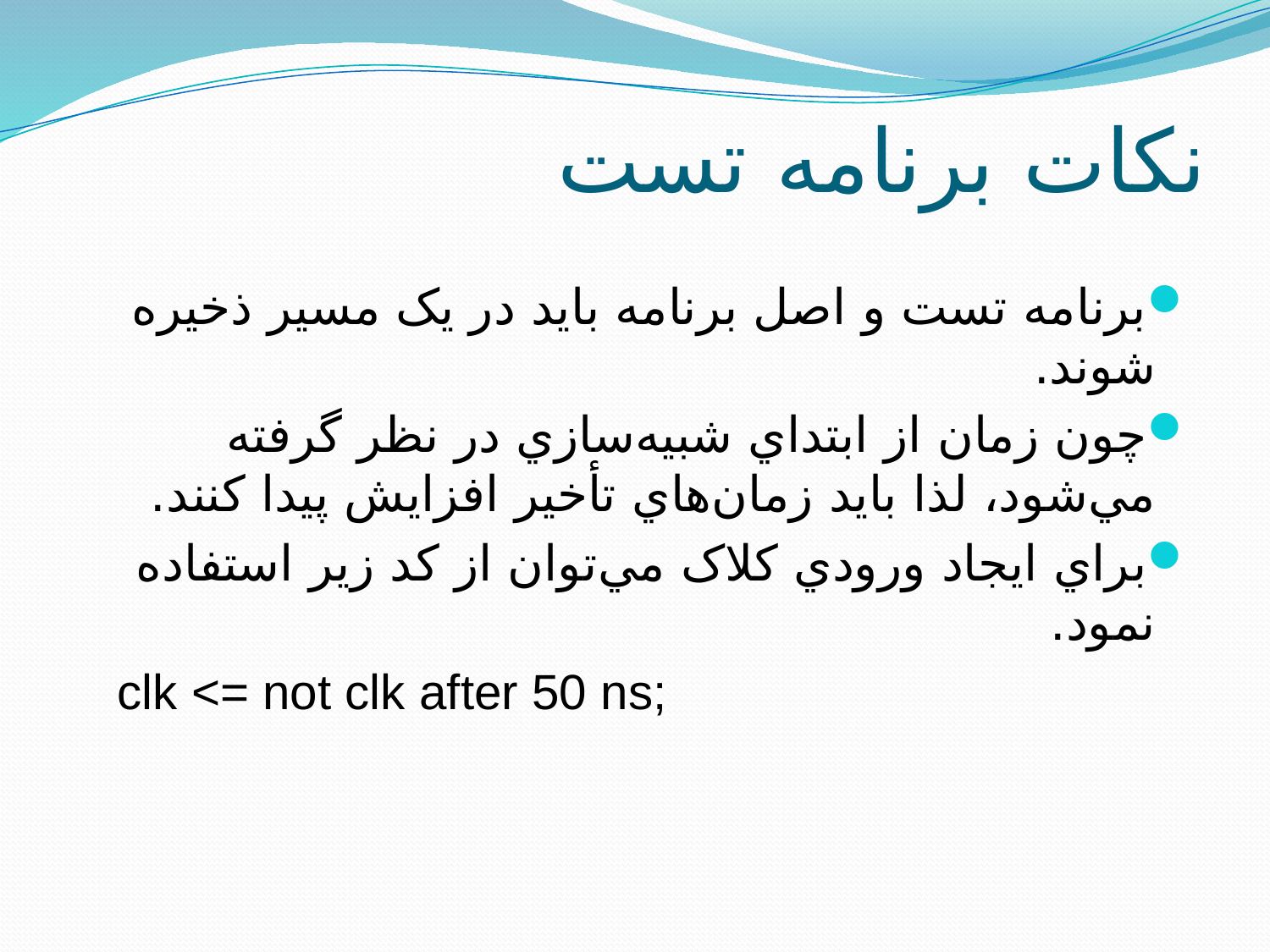

# نکات برنامه تست
برنامه تست و اصل برنامه بايد در يک مسير ذخيره شوند.
چون زمان از ابتداي شبيه‌سازي در نظر گرفته مي‌شود، لذا بايد زمان‌هاي تأخير افزايش پيدا کنند.
براي ايجاد ورودي کلاک مي‌توان از کد زير استفاده نمود.
   clk <= not clk after 50 ns;